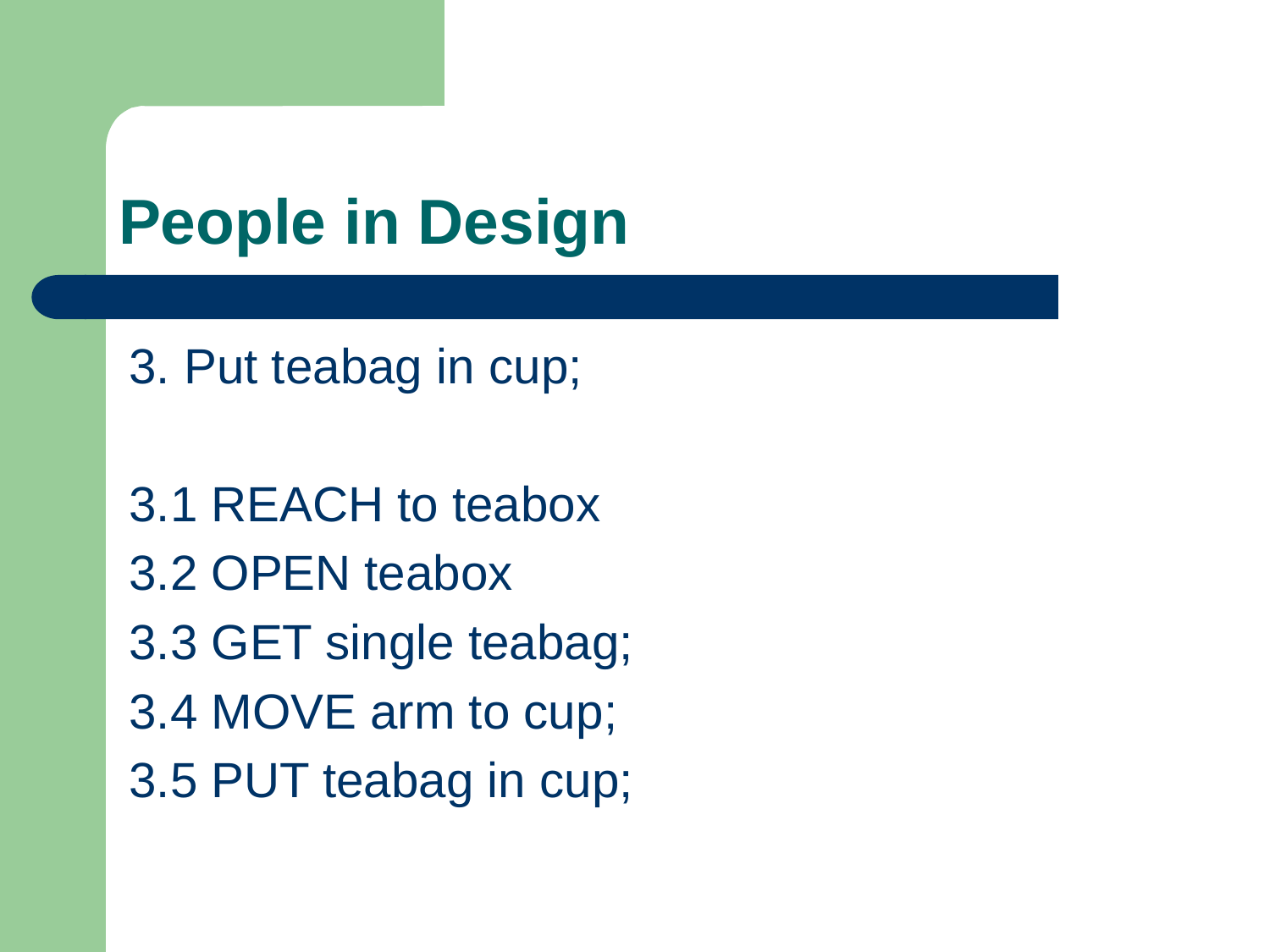

# People in Design
3. Put teabag in cup;

3.1 REACH to teabox
3.2 OPEN teabox
3.3 GET single teabag;
3.4 MOVE arm to cup;
3.5 PUT teabag in cup;